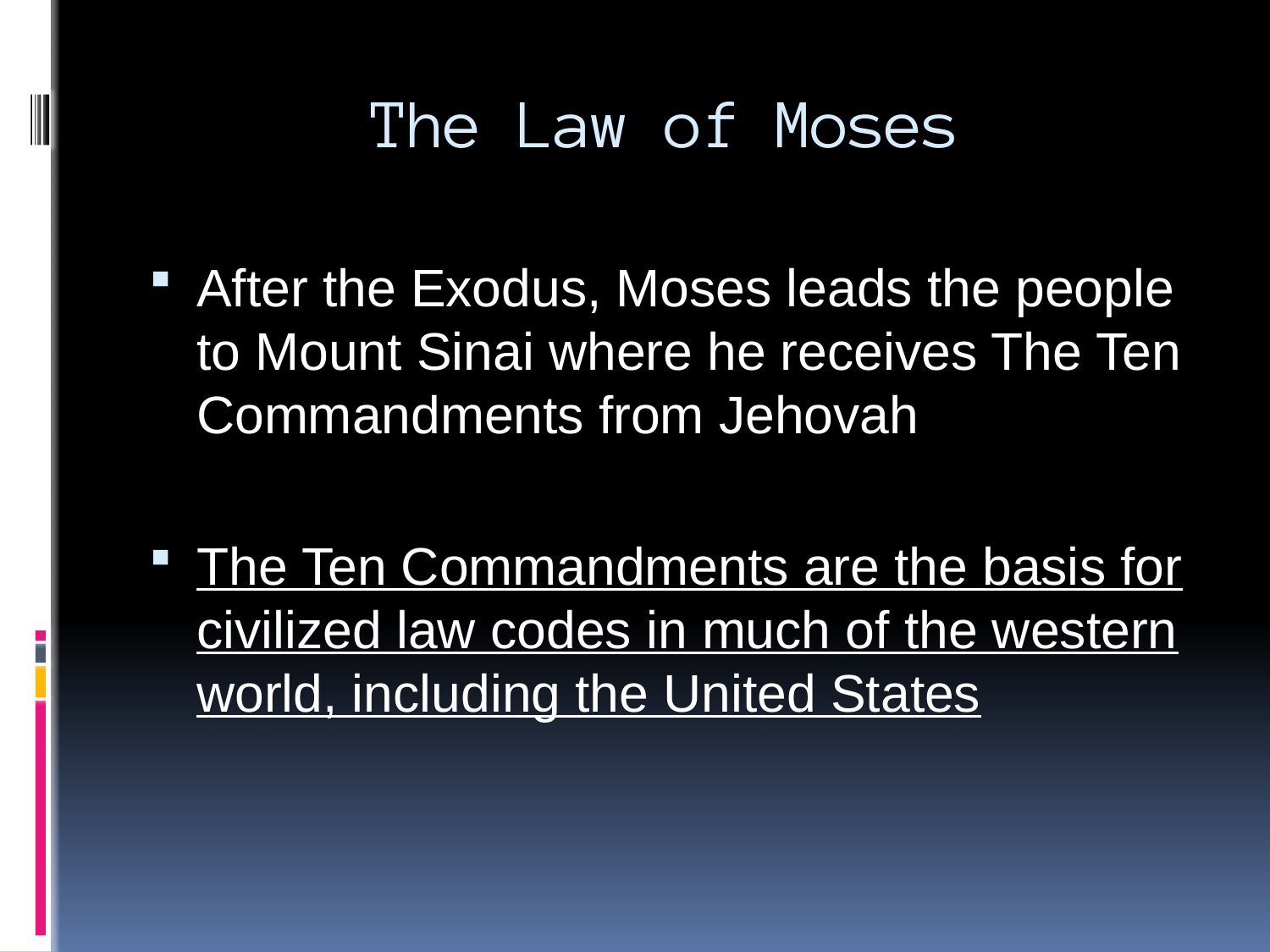

# The Law of Moses
After the Exodus, Moses leads the people to Mount Sinai where he receives The Ten Commandments from Jehovah

The Ten Commandments are the basis for civilized law codes in much of the western world, including the United States